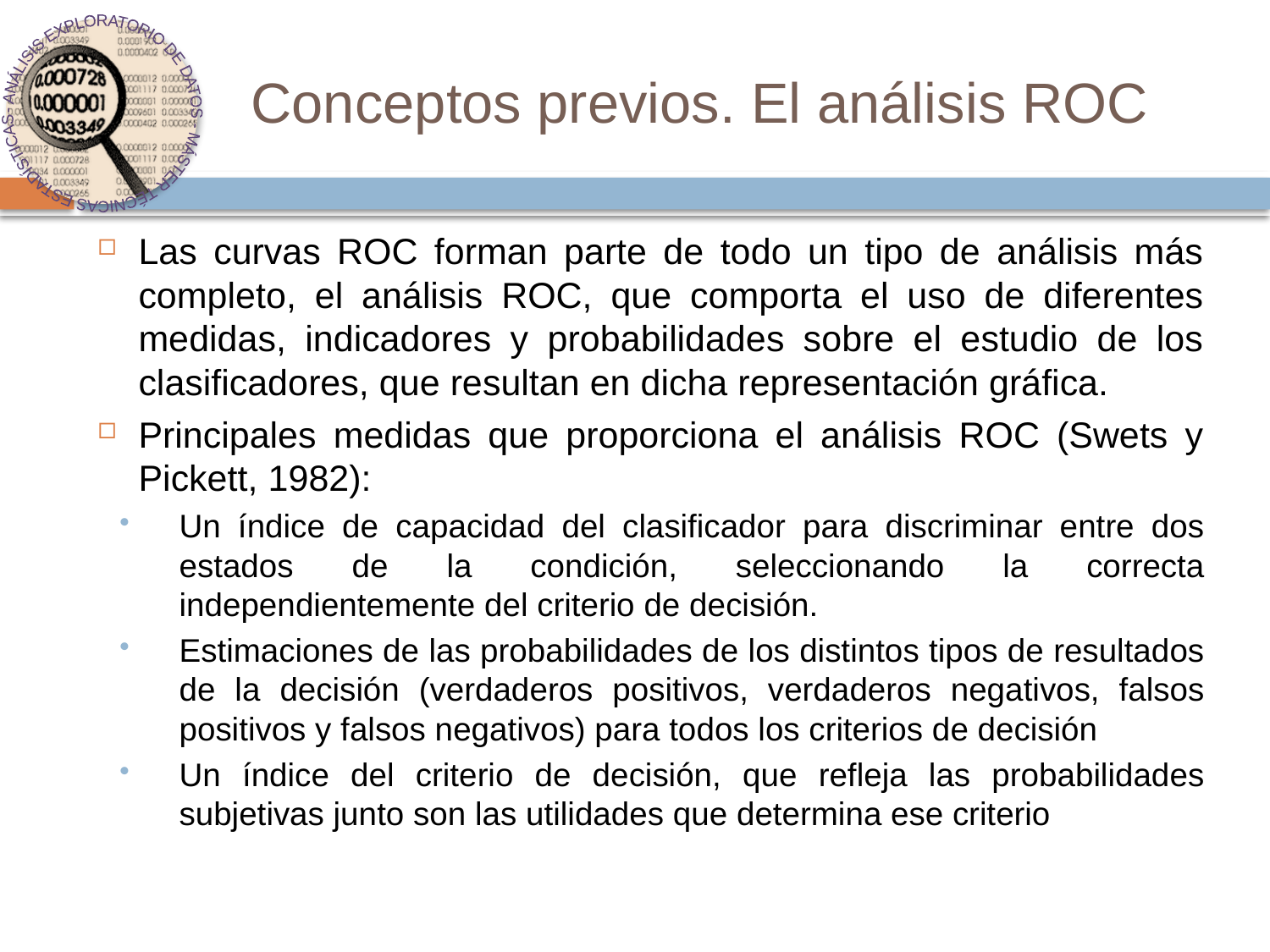

# Conceptos previos. El análisis ROC
Las curvas ROC forman parte de todo un tipo de análisis más completo, el análisis ROC, que comporta el uso de diferentes medidas, indicadores y probabilidades sobre el estudio de los clasificadores, que resultan en dicha representación gráfica.
Principales medidas que proporciona el análisis ROC (Swets y Pickett, 1982):
Un índice de capacidad del clasificador para discriminar entre dos estados de la condición, seleccionando la correcta independientemente del criterio de decisión.
Estimaciones de las probabilidades de los distintos tipos de resultados de la decisión (verdaderos positivos, verdaderos negativos, falsos positivos y falsos negativos) para todos los criterios de decisión
Un índice del criterio de decisión, que refleja las probabilidades subjetivas junto son las utilidades que determina ese criterio